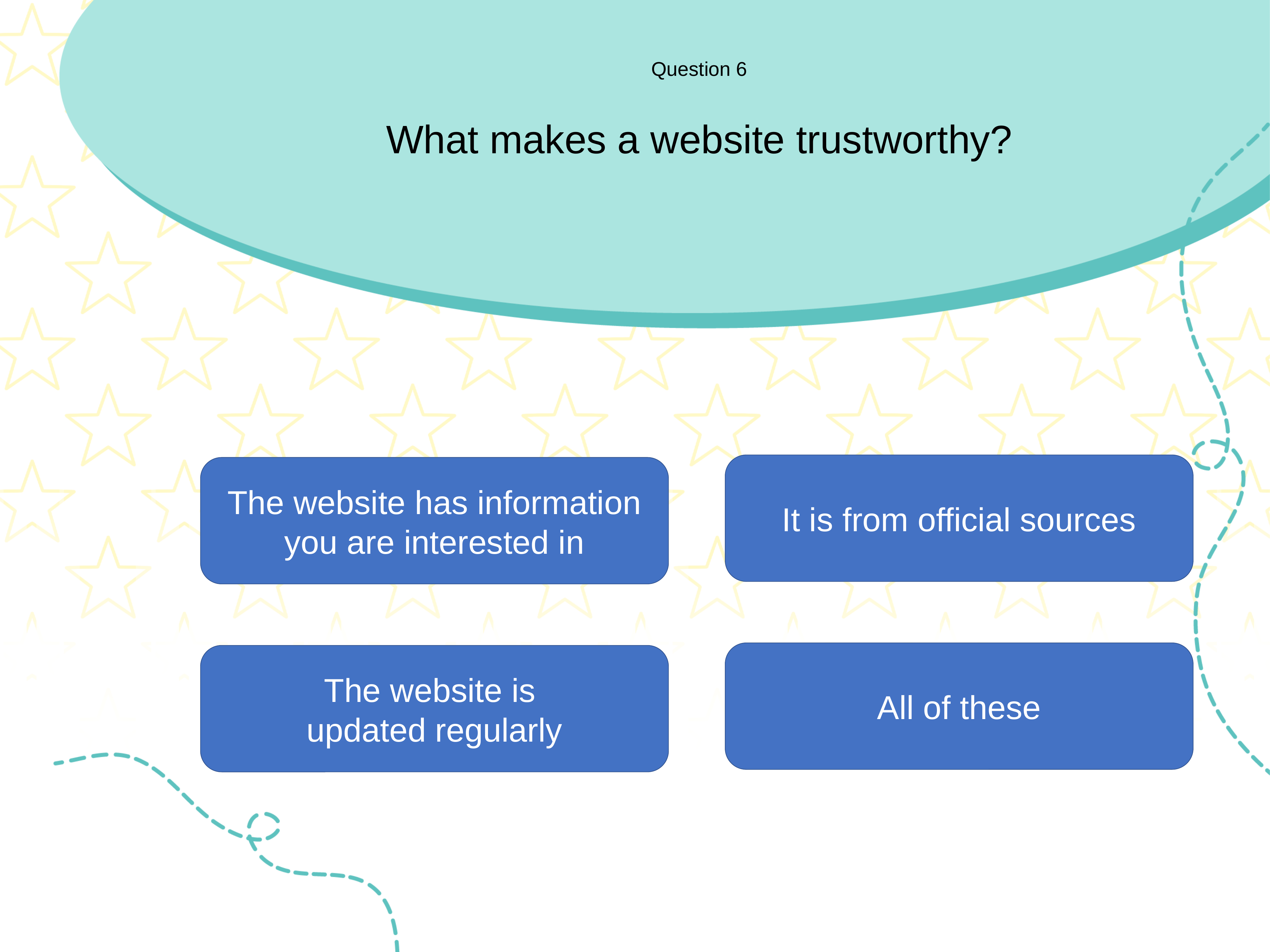

Question 6
What makes a website trustworthy?
It is from official sources
The website has information you are interested in
All of these
The website is
updated regularly